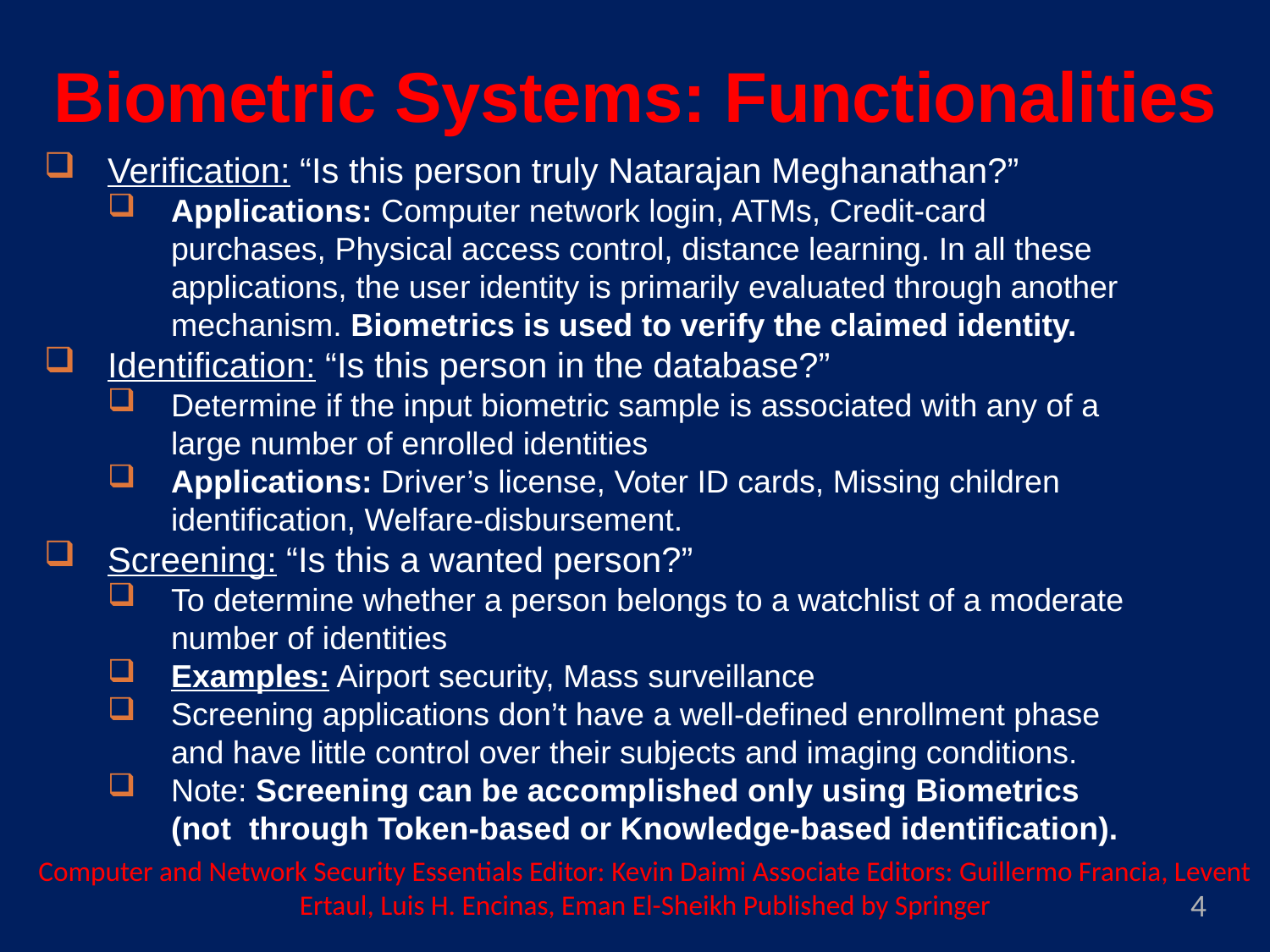

Biometric Systems: Functionalities
Verification: “Is this person truly Natarajan Meghanathan?”
Applications: Computer network login, ATMs, Credit-card purchases, Physical access control, distance learning. In all these applications, the user identity is primarily evaluated through another mechanism. Biometrics is used to verify the claimed identity.
Identification: “Is this person in the database?”
Determine if the input biometric sample is associated with any of a large number of enrolled identities
Applications: Driver’s license, Voter ID cards, Missing children identification, Welfare-disbursement.
Screening: “Is this a wanted person?”
To determine whether a person belongs to a watchlist of a moderate number of identities
Examples: Airport security, Mass surveillance
Screening applications don’t have a well-defined enrollment phase and have little control over their subjects and imaging conditions.
Note: Screening can be accomplished only using Biometrics (not  through Token-based or Knowledge-based identification).
Computer and Network Security Essentials Editor: Kevin Daimi Associate Editors: Guillermo Francia, Levent Ertaul, Luis H. Encinas, Eman El-Sheikh Published by Springer
4